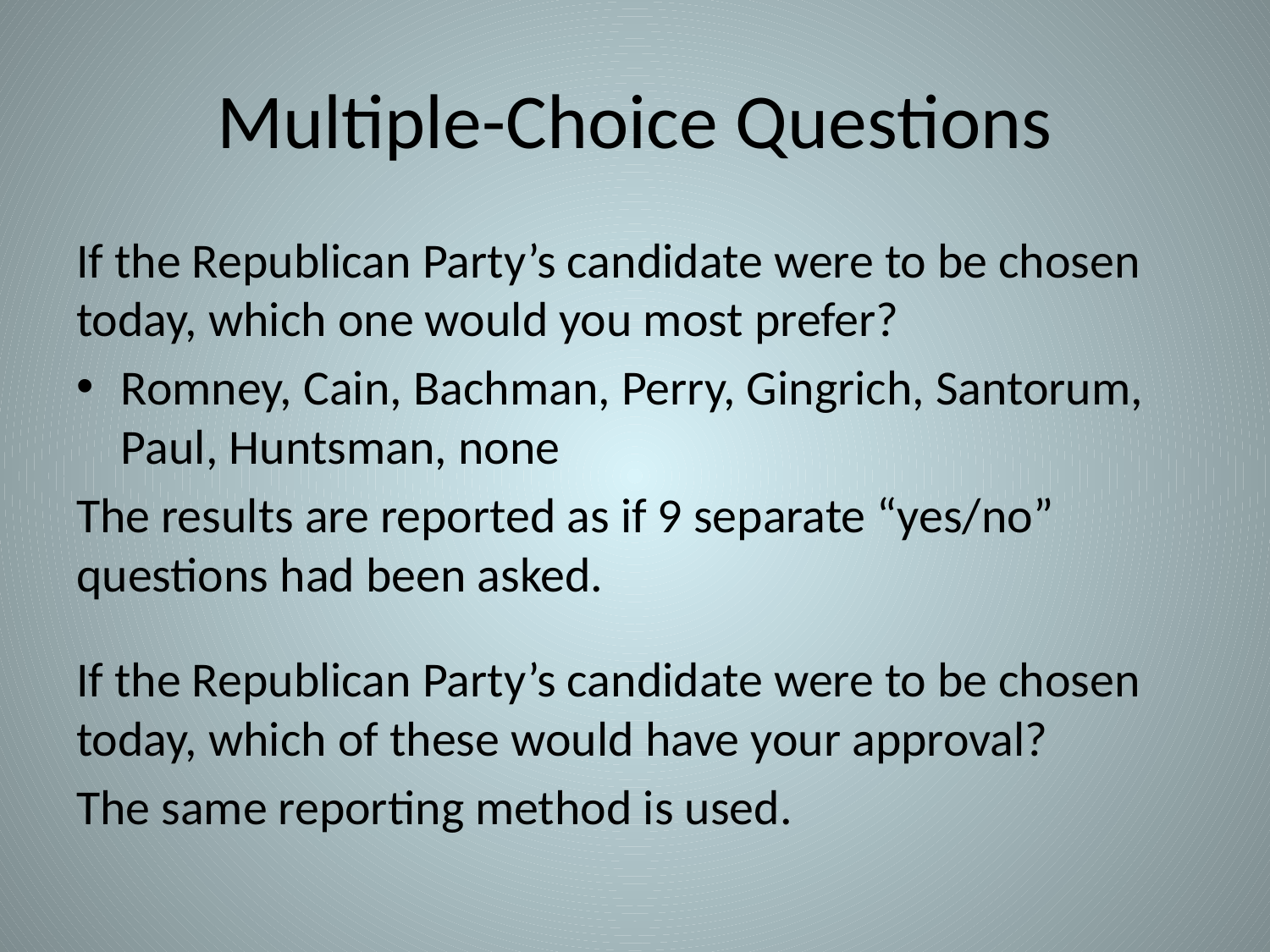

# Multiple-Choice Questions
If the Republican Party’s candidate were to be chosen today, which one would you most prefer?
Romney, Cain, Bachman, Perry, Gingrich, Santorum, Paul, Huntsman, none
The results are reported as if 9 separate “yes/no” questions had been asked.
If the Republican Party’s candidate were to be chosen today, which of these would have your approval?
The same reporting method is used.